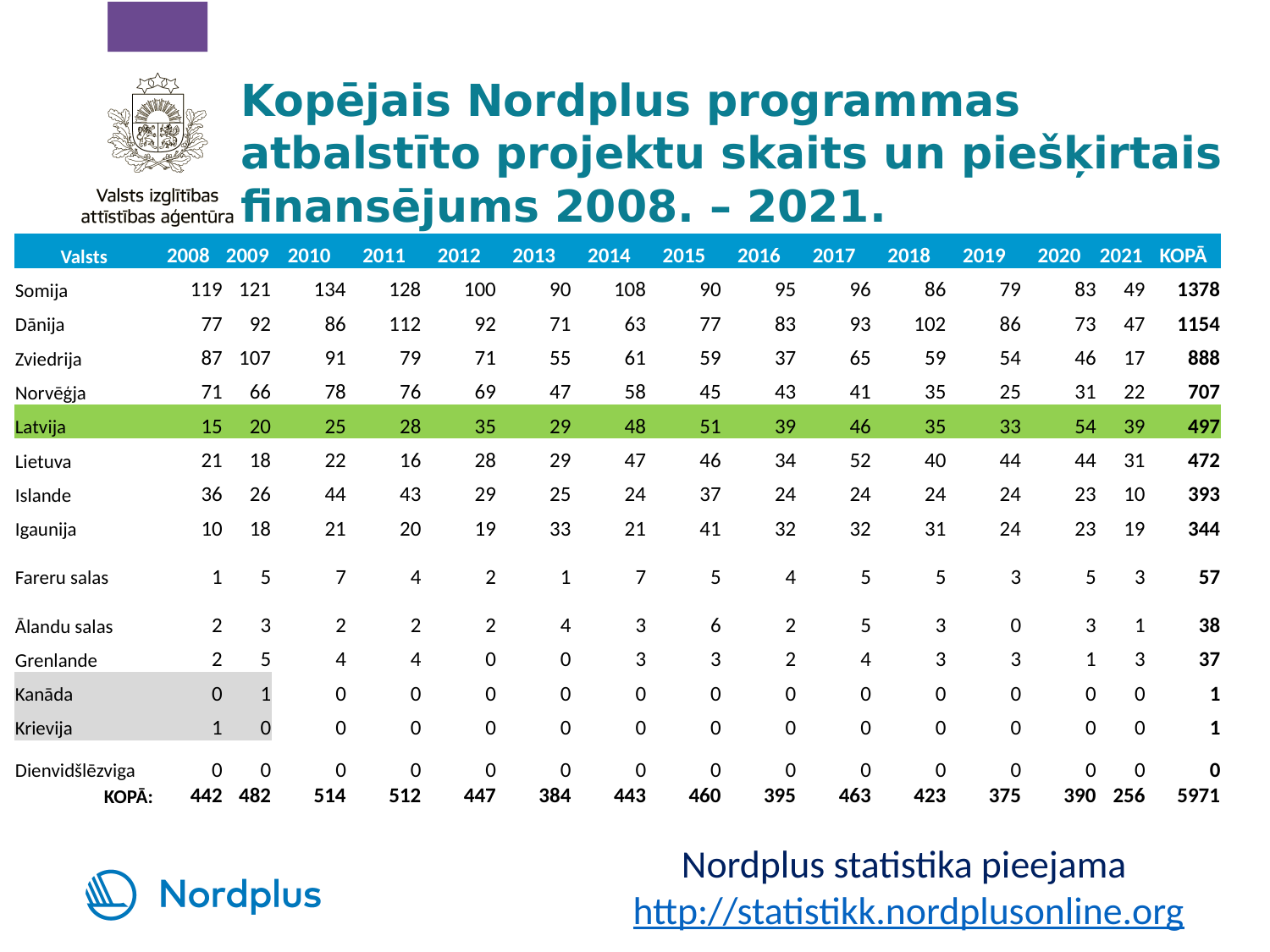

Kopējais Nordplus programmas atbalstīto projektu skaits un piešķirtais finansējums 2008. – 2021.
|  |  |  |  |  |  |  |  |  |  |  |  |  |  |  |  |
| --- | --- | --- | --- | --- | --- | --- | --- | --- | --- | --- | --- | --- | --- | --- | --- |
|  |  |  |  |  |  |  |  |  |  |  |  |  |  |  |  |
| Valsts | 2008 | 2009 | 2010 | 2011 | 2012 | 2013 | 2014 | 2015 | 2016 | 2017 | 2018 | 2019 | 2020 | 2021 | KOPĀ |
| Somija | 119 | 121 | 134 | 128 | 100 | 90 | 108 | 90 | 95 | 96 | 86 | 79 | 83 | 49 | 1378 |
| Dānija | 77 | 92 | 86 | 112 | 92 | 71 | 63 | 77 | 83 | 93 | 102 | 86 | 73 | 47 | 1154 |
| Zviedrija | 87 | 107 | 91 | 79 | 71 | 55 | 61 | 59 | 37 | 65 | 59 | 54 | 46 | 17 | 888 |
| Norvēģja | 71 | 66 | 78 | 76 | 69 | 47 | 58 | 45 | 43 | 41 | 35 | 25 | 31 | 22 | 707 |
| Latvija | 15 | 20 | 25 | 28 | 35 | 29 | 48 | 51 | 39 | 46 | 35 | 33 | 54 | 39 | 497 |
| Lietuva | 21 | 18 | 22 | 16 | 28 | 29 | 47 | 46 | 34 | 52 | 40 | 44 | 44 | 31 | 472 |
| Islande | 36 | 26 | 44 | 43 | 29 | 25 | 24 | 37 | 24 | 24 | 24 | 24 | 23 | 10 | 393 |
| Igaunija | 10 | 18 | 21 | 20 | 19 | 33 | 21 | 41 | 32 | 32 | 31 | 24 | 23 | 19 | 344 |
| Fareru salas | 1 | 5 | 7 | 4 | 2 | 1 | 7 | 5 | 4 | 5 | 5 | 3 | 5 | 3 | 57 |
| Ālandu salas | 2 | 3 | 2 | 2 | 2 | 4 | 3 | 6 | 2 | 5 | 3 | 0 | 3 | 1 | 38 |
| Grenlande | 2 | 5 | 4 | 4 | 0 | 0 | 3 | 3 | 2 | 4 | 3 | 3 | 1 | 3 | 37 |
| Kanāda | 0 | 1 | 0 | 0 | 0 | 0 | 0 | 0 | 0 | 0 | 0 | 0 | 0 | 0 | 1 |
| Krievija | 1 | 0 | 0 | 0 | 0 | 0 | 0 | 0 | 0 | 0 | 0 | 0 | 0 | 0 | 1 |
| Dienvidšlēzviga | 0 | 0 | 0 | 0 | 0 | 0 | 0 | 0 | 0 | 0 | 0 | 0 | 0 | 0 | 0 |
| KOPĀ: | 442 | 482 | 514 | 512 | 447 | 384 | 443 | 460 | 395 | 463 | 423 | 375 | 390 | 256 | 5971 |
Nordplus statistika pieejama http://statistikk.nordplusonline.org